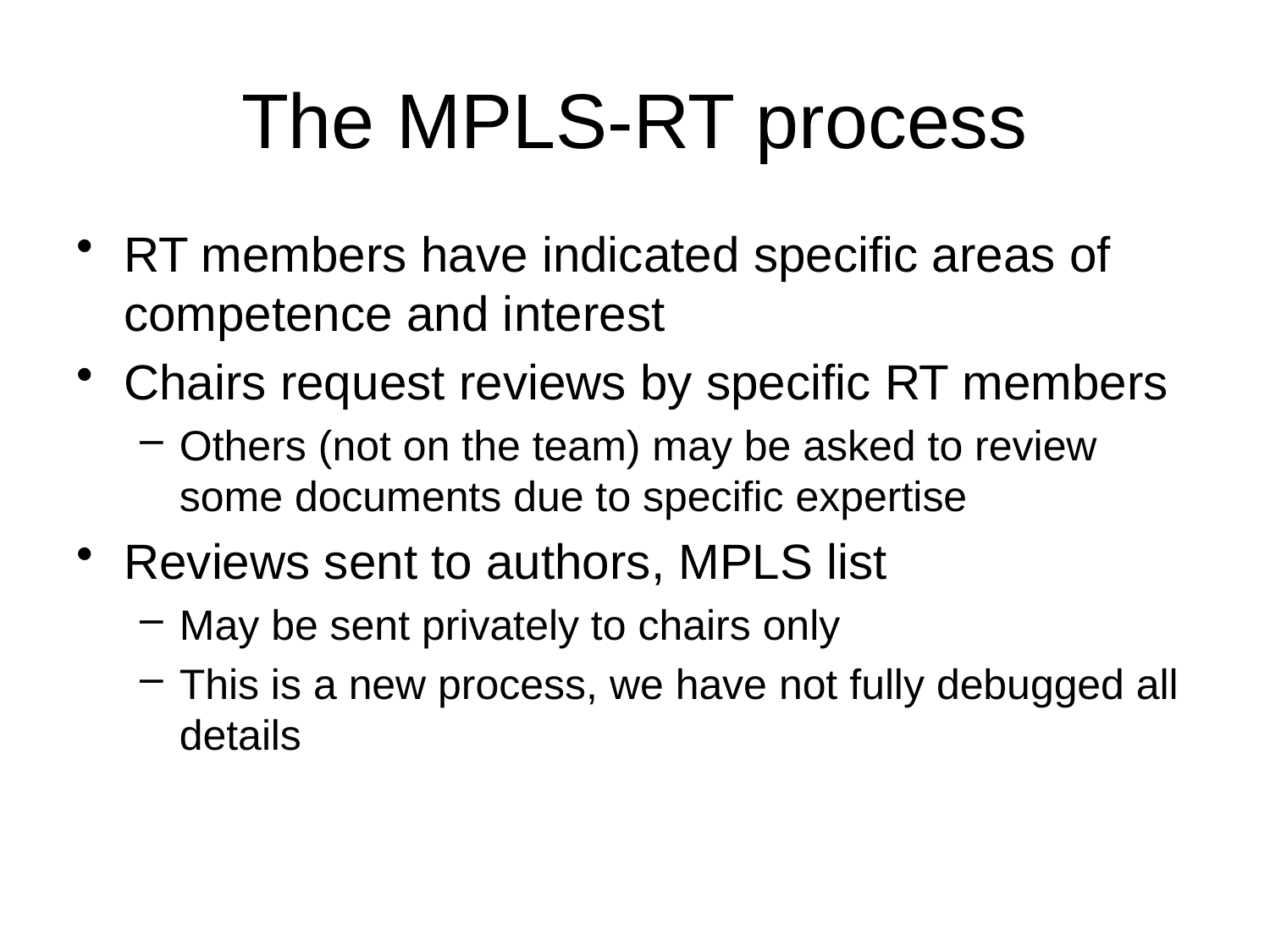

The MPLS-RT process
RT members have indicated specific areas of competence and interest
Chairs request reviews by specific RT members
Others (not on the team) may be asked to review some documents due to specific expertise
Reviews sent to authors, MPLS list
May be sent privately to chairs only
This is a new process, we have not fully debugged all details